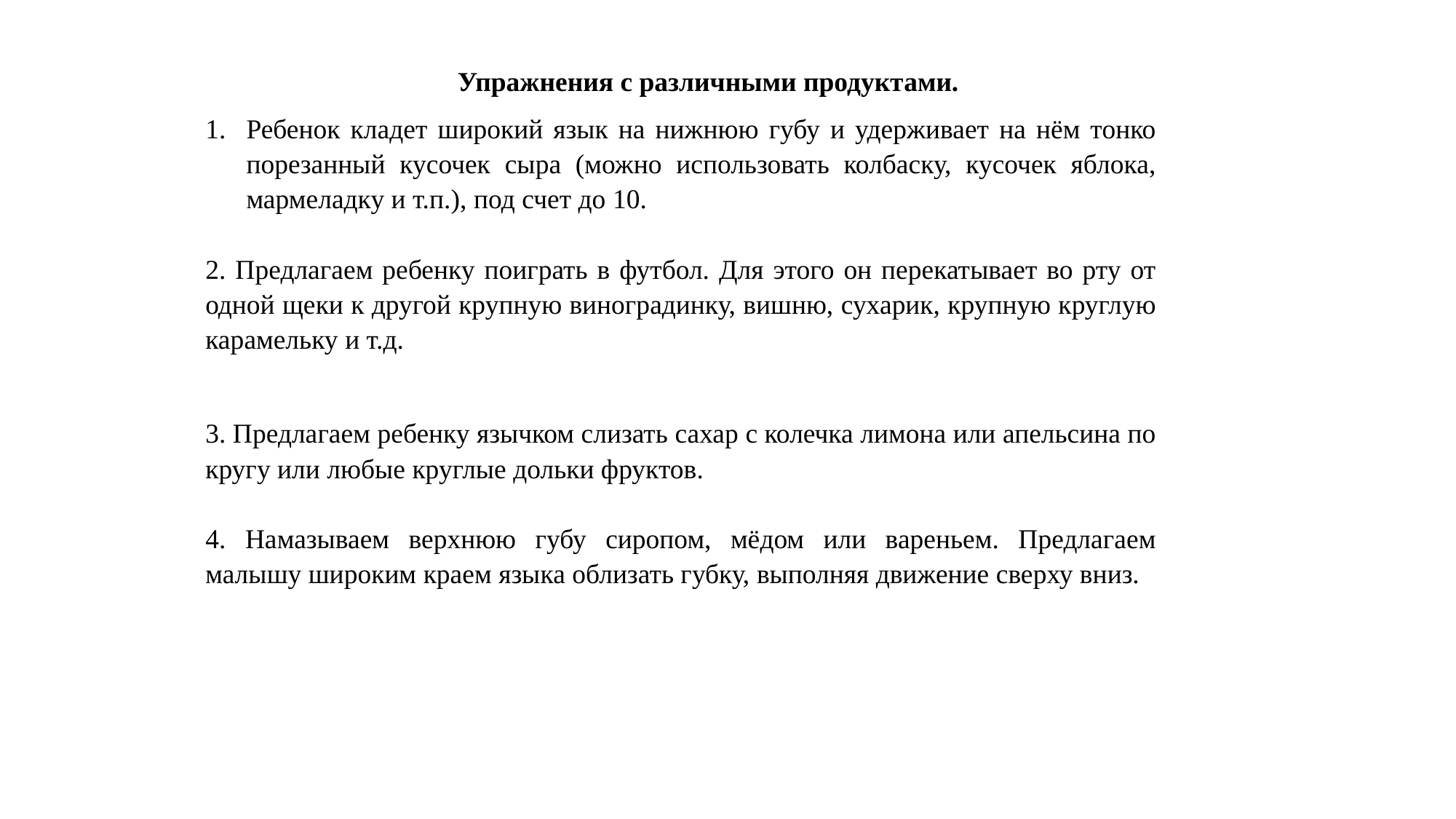

Упражнения с различными продуктами.
Ребенок кладет широкий язык на нижнюю губу и удерживает на нём тонко порезанный кусочек сыра (можно использовать колбаску, кусочек яблока, мармеладку и т.п.), под счет до 10.

2. Предлагаем ребенку поиграть в футбол. Для этого он перекатывает во рту от одной щеки к другой крупную виноградинку, вишню, сухарик, крупную круглую карамельку и т.д.

3. Предлагаем ребенку язычком слизать сахар с колечка лимона или апельсина по кругу или любые круглые дольки фруктов.

4. Намазываем верхнюю губу сиропом, мёдом или вареньем. Предлагаем малышу широким краем языка облизать губку, выполняя движение сверху вниз.